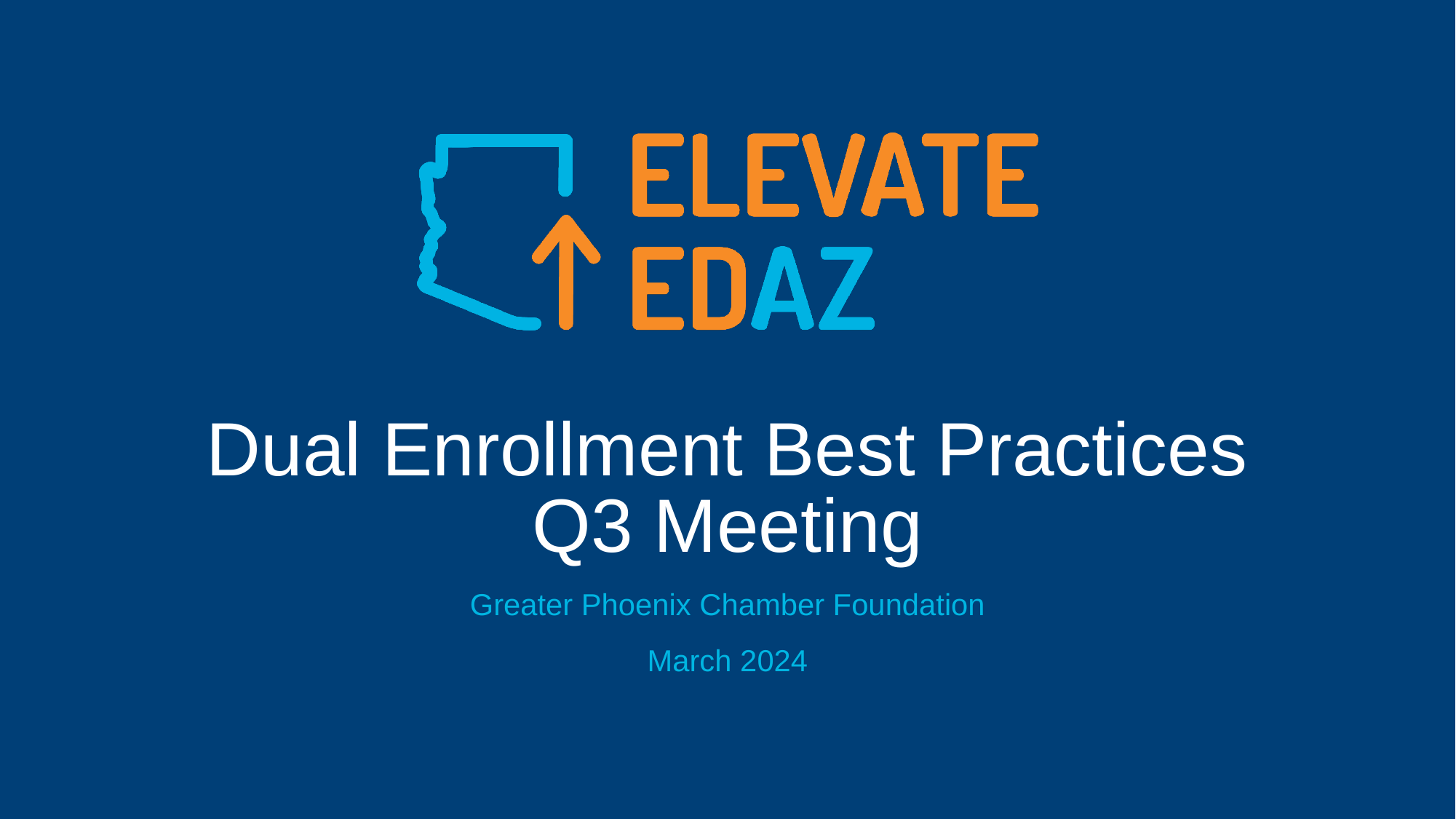

# Dual Enrollment Best Practices Q3 Meeting
Greater Phoenix Chamber Foundation
March 2024